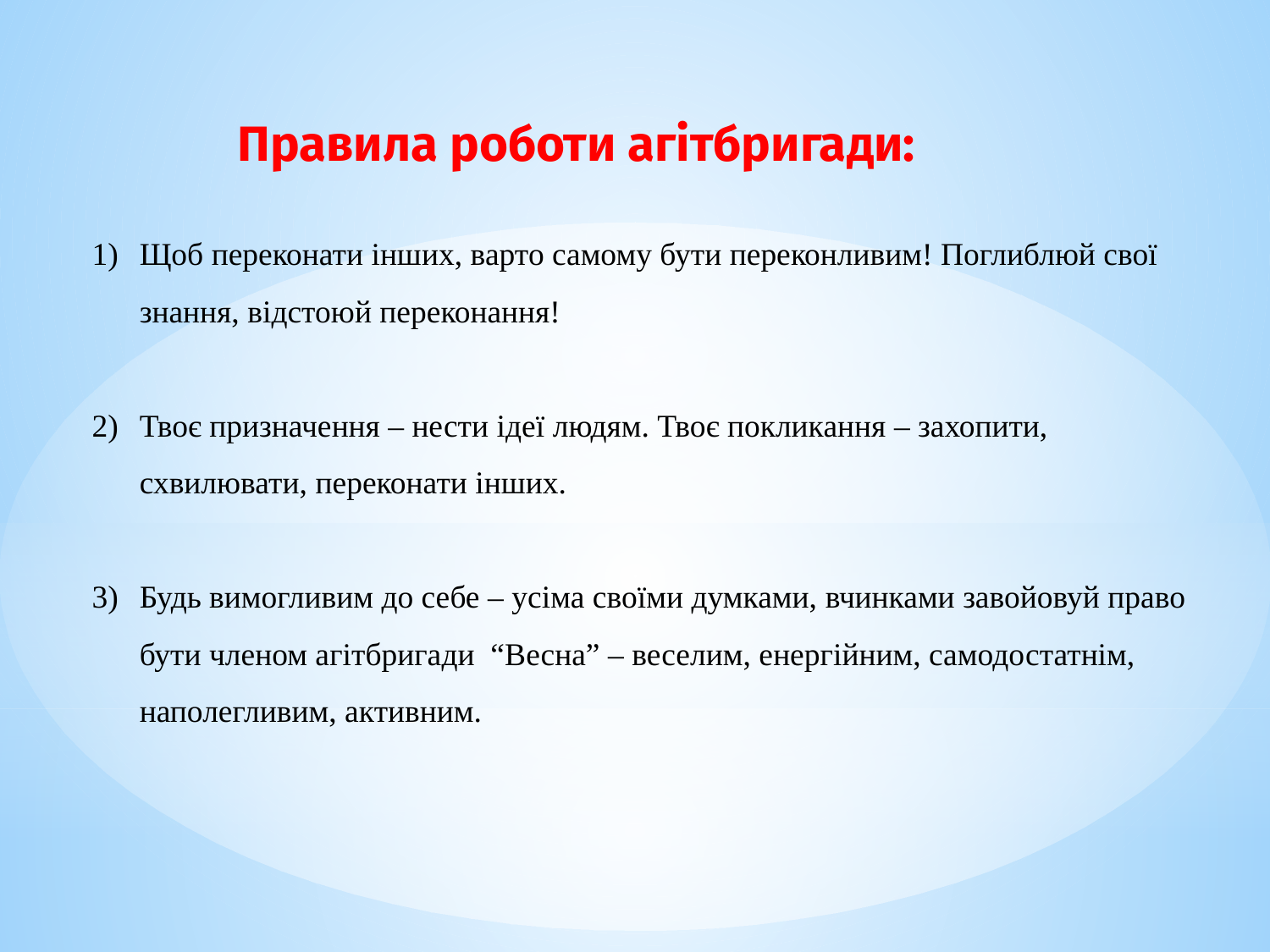

Правила роботи агітбригади:

Щоб переконати інших, варто самому бути переконливим! Поглиблюй свої знання, відстоюй переконання!

Твоє призначення – нести ідеї людям. Твоє покликання – захопити, схвилювати, переконати інших.

Будь вимогливим до себе – усіма своїми думками, вчинками завойовуй право бути членом агітбригади  “Весна” – веселим, енергійним, самодостатнім, наполегливим, активним.